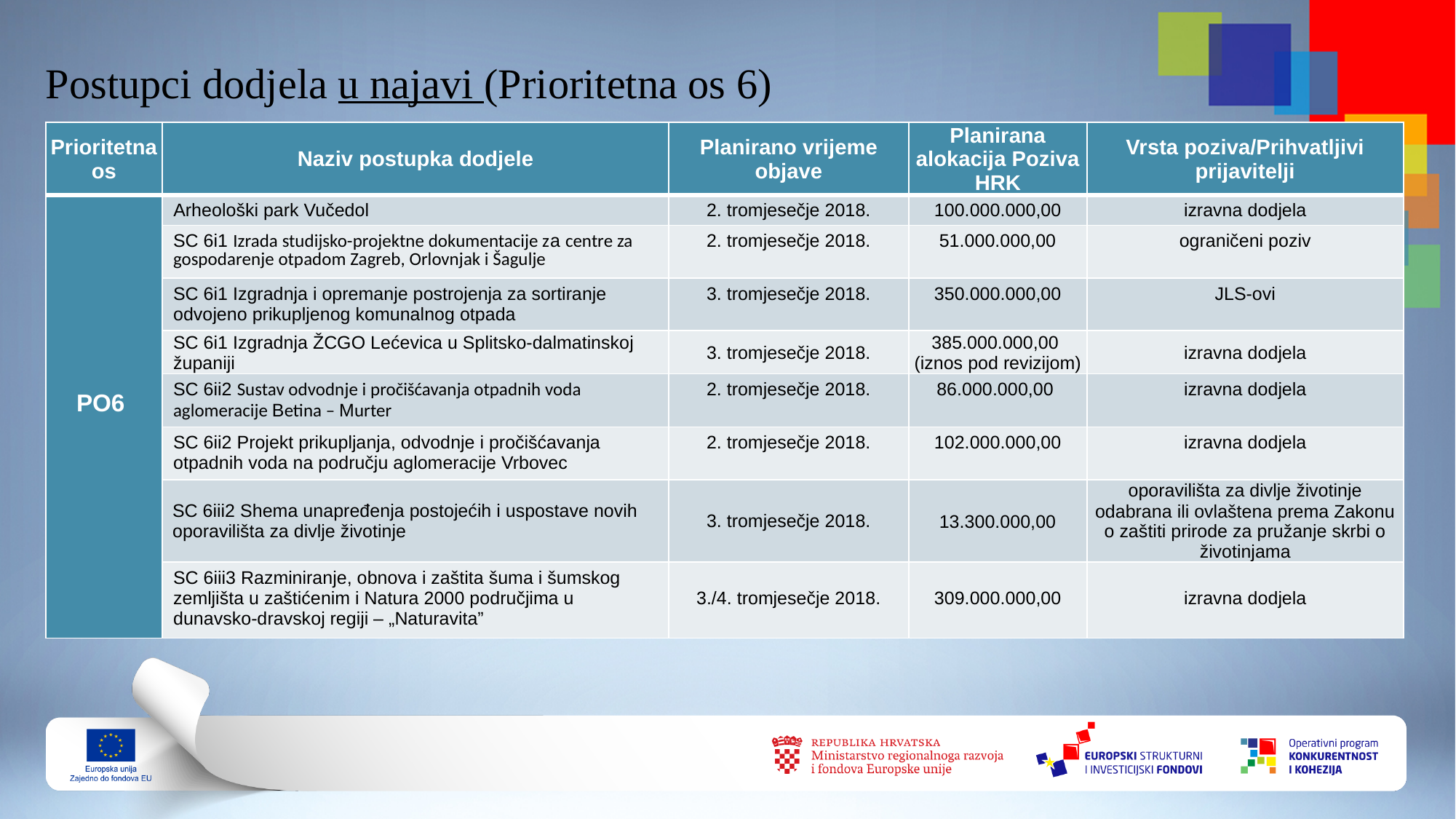

# Postupci dodjela u najavi (Prioritetna os 6)
| Prioritetna os | Naziv postupka dodjele | Planirano vrijeme objave | Planirana alokacija Poziva HRK | Vrsta poziva/Prihvatljivi prijavitelji |
| --- | --- | --- | --- | --- |
| PO6 | Arheološki park Vučedol | 2. tromjesečje 2018. | 100.000.000,00 | izravna dodjela |
|  | SC 6i1 Izrada studijsko-projektne dokumentacije za centre za gospodarenje otpadom Zagreb, Orlovnjak i Šagulje | 2. tromjesečje 2018. | 51.000.000,00 | ograničeni poziv |
|  | SC 6i1 Izgradnja i opremanje postrojenja za sortiranje odvojeno prikupljenog komunalnog otpada | 3. tromjesečje 2018. | 350.000.000,00 | JLS-ovi |
|  | SC 6i1 Izgradnja ŽCGO Lećevica u Splitsko-dalmatinskoj županiji | 3. tromjesečje 2018. | 385.000.000,00 (iznos pod revizijom) | izravna dodjela |
|  | SC 6ii2 Sustav odvodnje i pročišćavanja otpadnih voda aglomeracije Betina – Murter | 2. tromjesečje 2018. | 86.000.000,00 | izravna dodjela |
|  | SC 6ii2 Projekt prikupljanja, odvodnje i pročišćavanja otpadnih voda na području aglomeracije Vrbovec | 2. tromjesečje 2018. | 102.000.000,00 | izravna dodjela |
|  | SC 6iii2 Shema unapređenja postojećih i uspostave novih oporavilišta za divlje životinje | 3. tromjesečje 2018. | 13.300.000,00 | oporavilišta za divlje životinje odabrana ili ovlaštena prema Zakonu o zaštiti prirode za pružanje skrbi o životinjama |
|  | SC 6iii3 Razminiranje, obnova i zaštita šuma i šumskog zemljišta u zaštićenim i Natura 2000 područjima u dunavsko-dravskoj regiji – „Naturavita” | 3./4. tromjesečje 2018. | 309.000.000,00 | izravna dodjela |